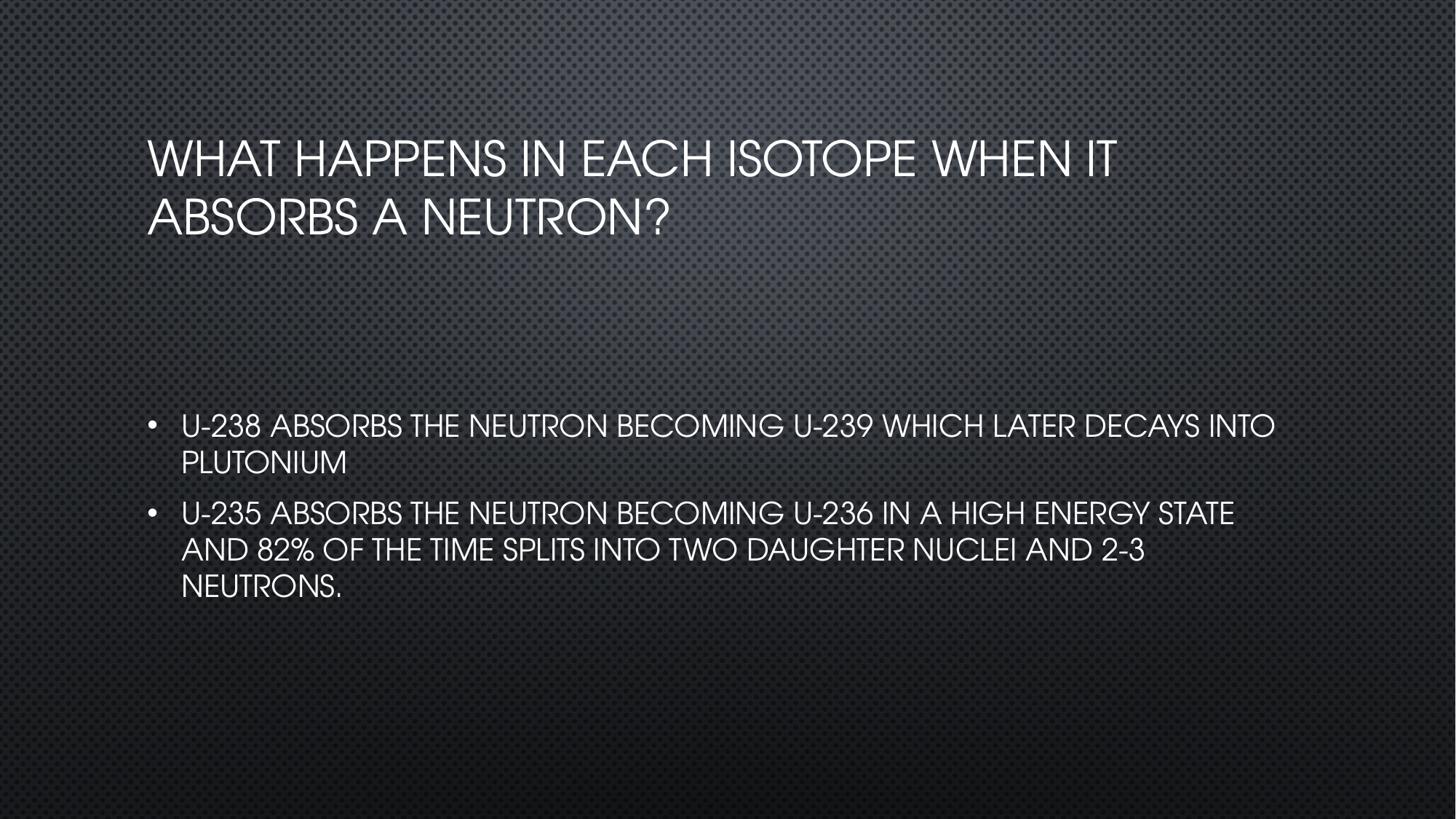

# What happens in each isotope when it absorbs a neutron?
U-238 absorbs the neutron becoming U-239 which later decays into plutonium
U-235 absorbs the neutron becoming U-236 in a high energy state and 82% of the time splits into two daughter nuclei and 2-3 neutrons.